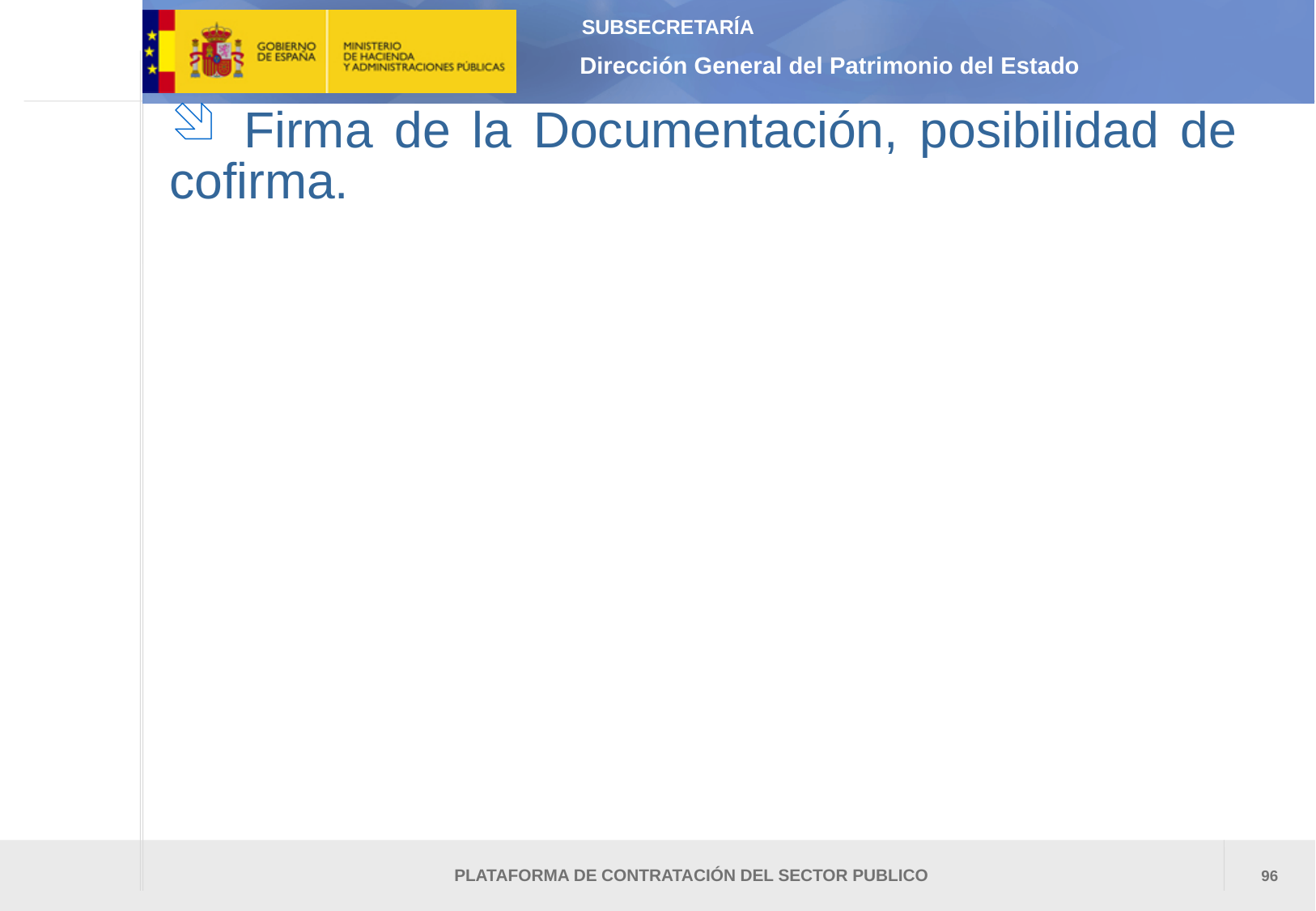

Firma de la Documentación, posibilidad de cofirma.